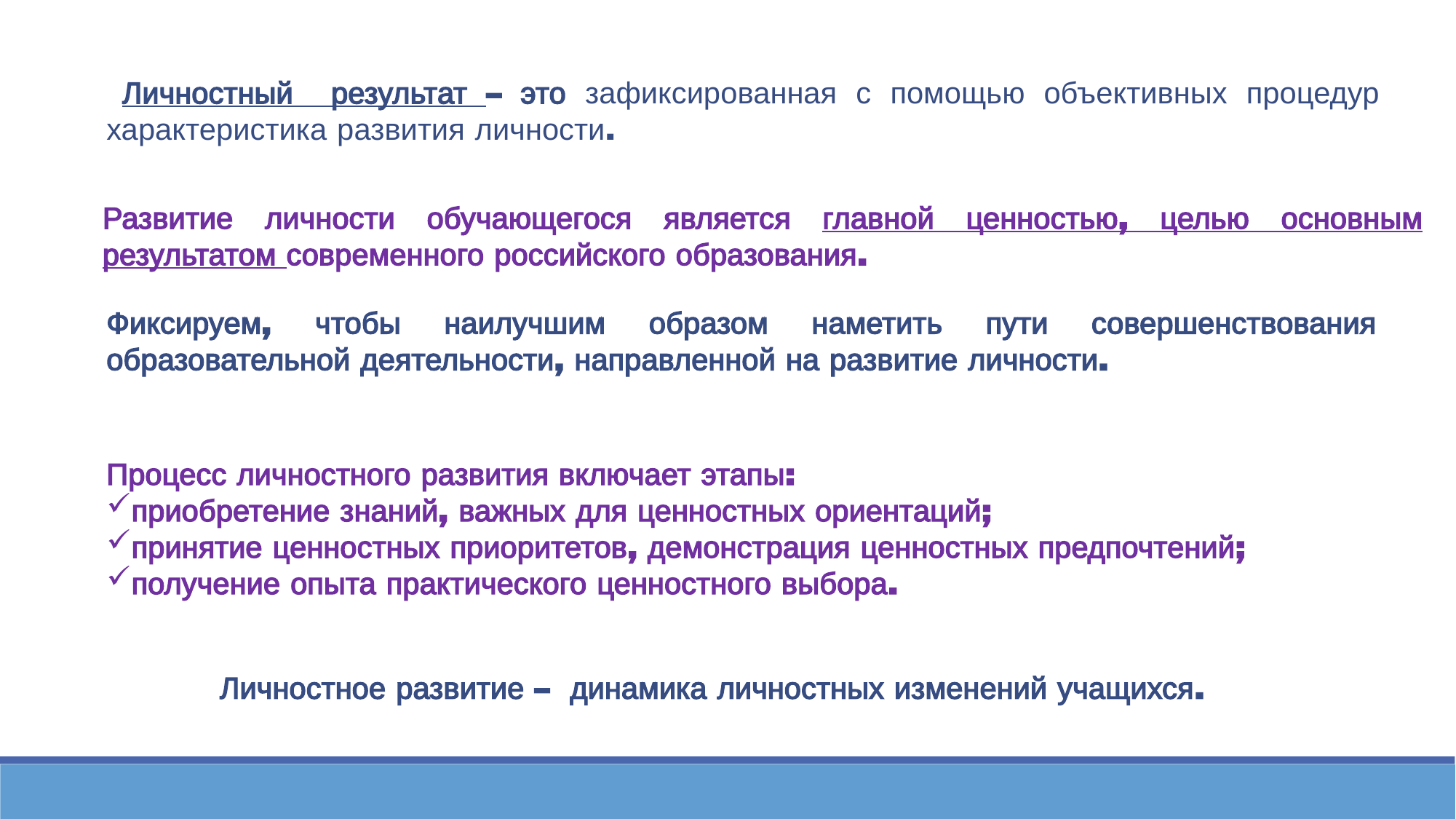

Личностный  результат – это зафиксированная с помощью объективных процедур характеристика развития личности.
Развитие личности обучающегося является главной ценностью, целью основным результатом современного российского образования.
Фиксируем, чтобы наилучшим образом наметить пути совершенствования образовательной деятельности, направленной на развитие личности.
Процесс личностного развития включает этапы:
приобретение знаний, важных для ценностных ориентаций;
принятие ценностных приоритетов, демонстрация ценностных предпочтений;
получение опыта практического ценностного выбора.
Личностное развитие –  динамика личностных изменений учащихся.